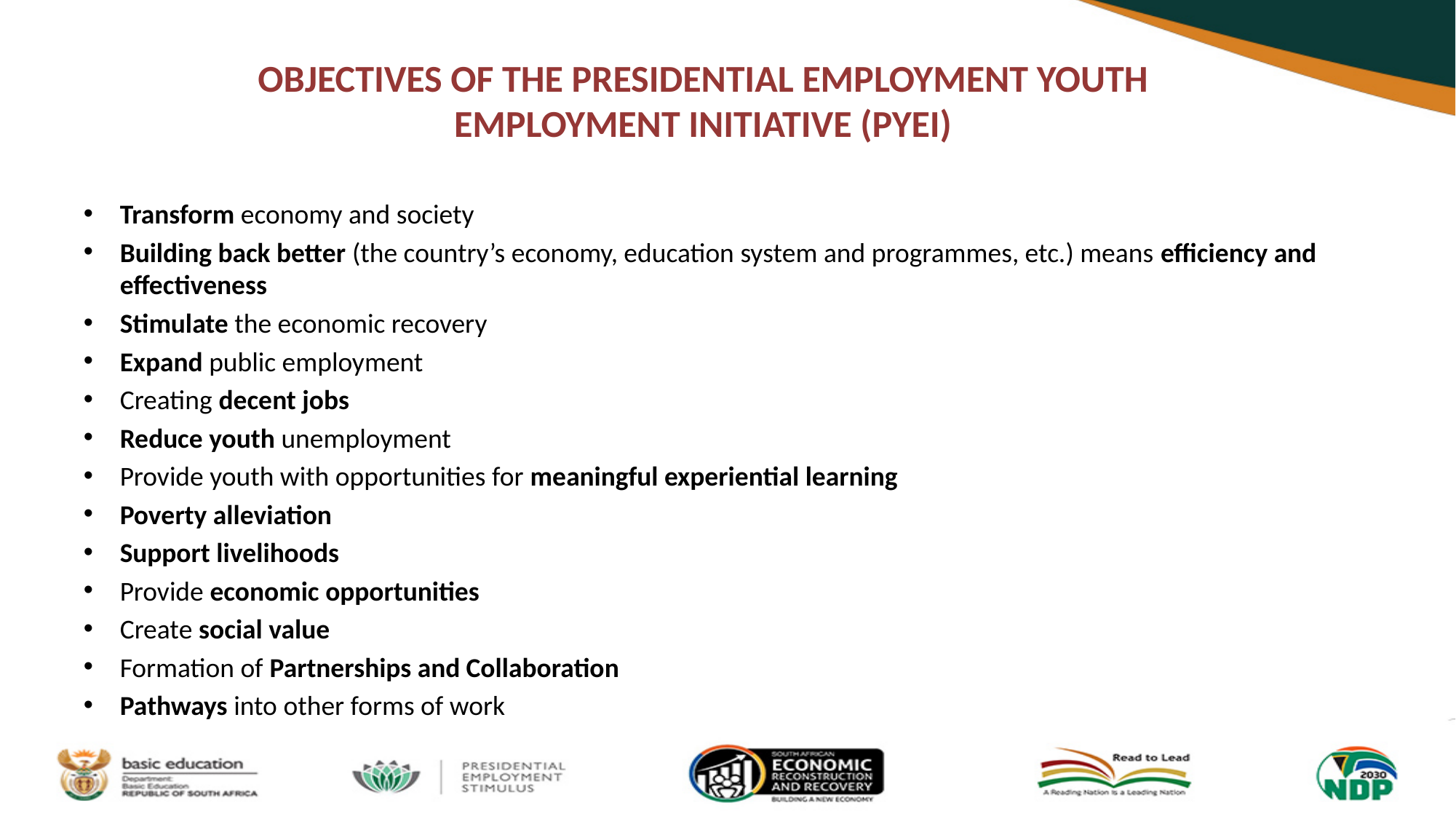

# OBJECTIVES OF THE PRESIDENTIAL EMPLOYMENT YOUTH EMPLOYMENT INITIATIVE (PYEI)
Transform economy and society
Building back better (the country’s economy, education system and programmes, etc.) means efficiency and effectiveness
Stimulate the economic recovery
Expand public employment
Creating decent jobs
Reduce youth unemployment
Provide youth with opportunities for meaningful experiential learning
Poverty alleviation
Support livelihoods
Provide economic opportunities
Create social value
Formation of Partnerships and Collaboration
Pathways into other forms of work